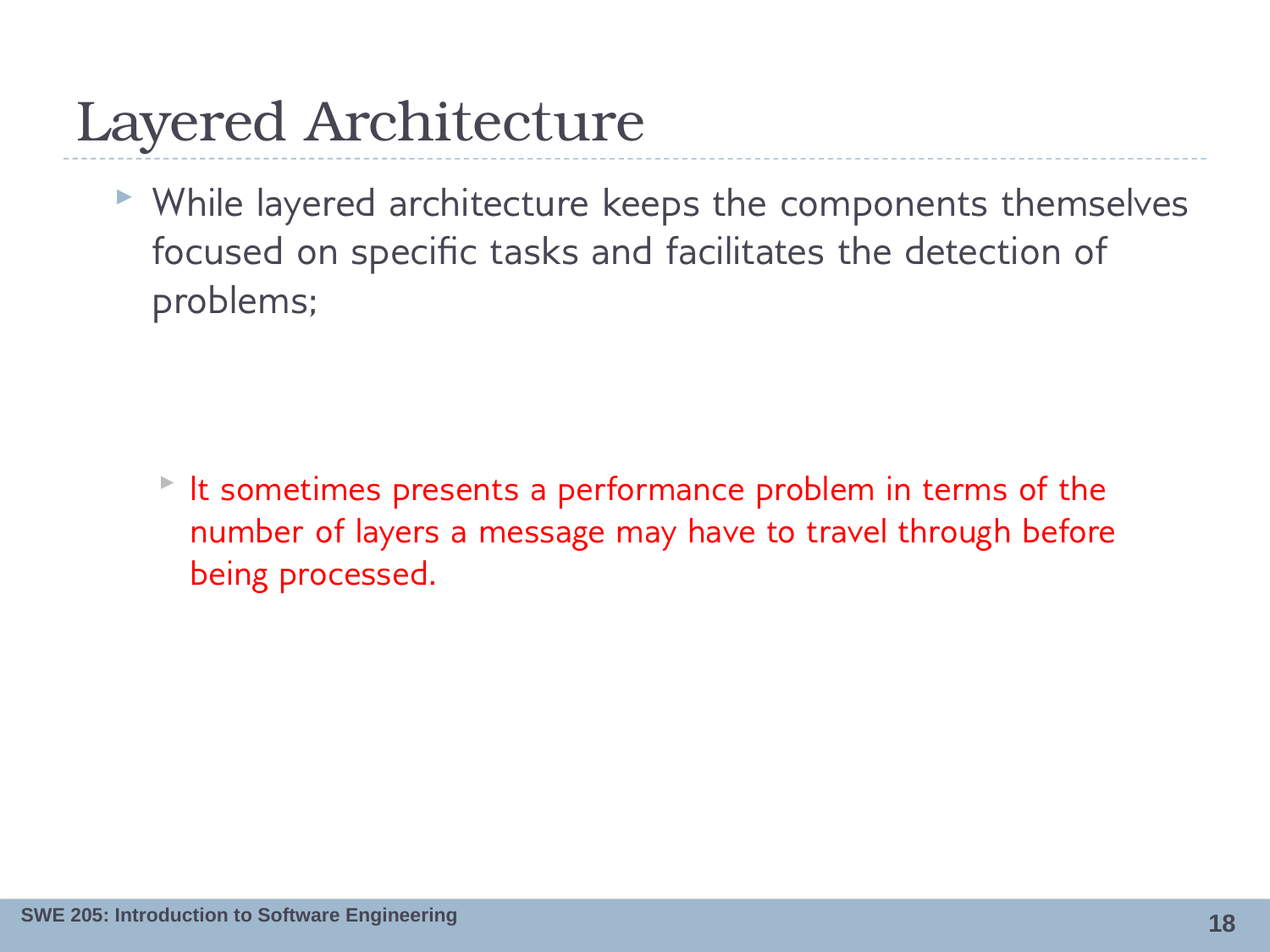

# Layered Architecture
While layered architecture keeps the components themselves focused on specific tasks and facilitates the detection of problems;

It sometimes presents a performance problem in terms of the number of layers a message may have to travel through before being processed.
18